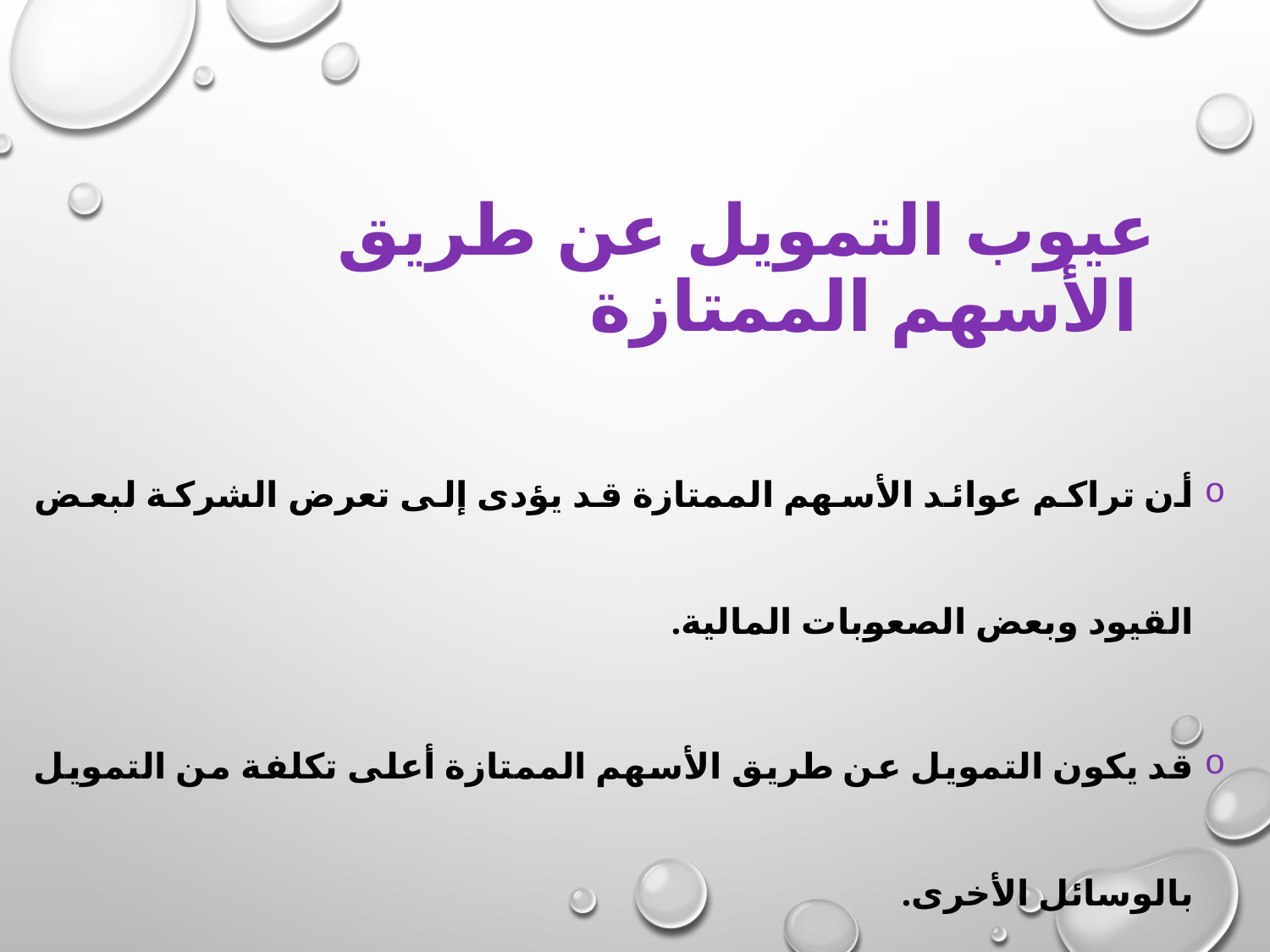

# عيوب التمويل عن طريق الأسهم الممتازة
أن تراكم عوائد الأسهم الممتازة قد يؤدى إلى تعرض الشركة لبعض القيود وبعض الصعوبات المالية.
قد يكون التمويل عن طريق الأسهم الممتازة أعلى تكلفة من التمويل بالوسائل الأخرى.